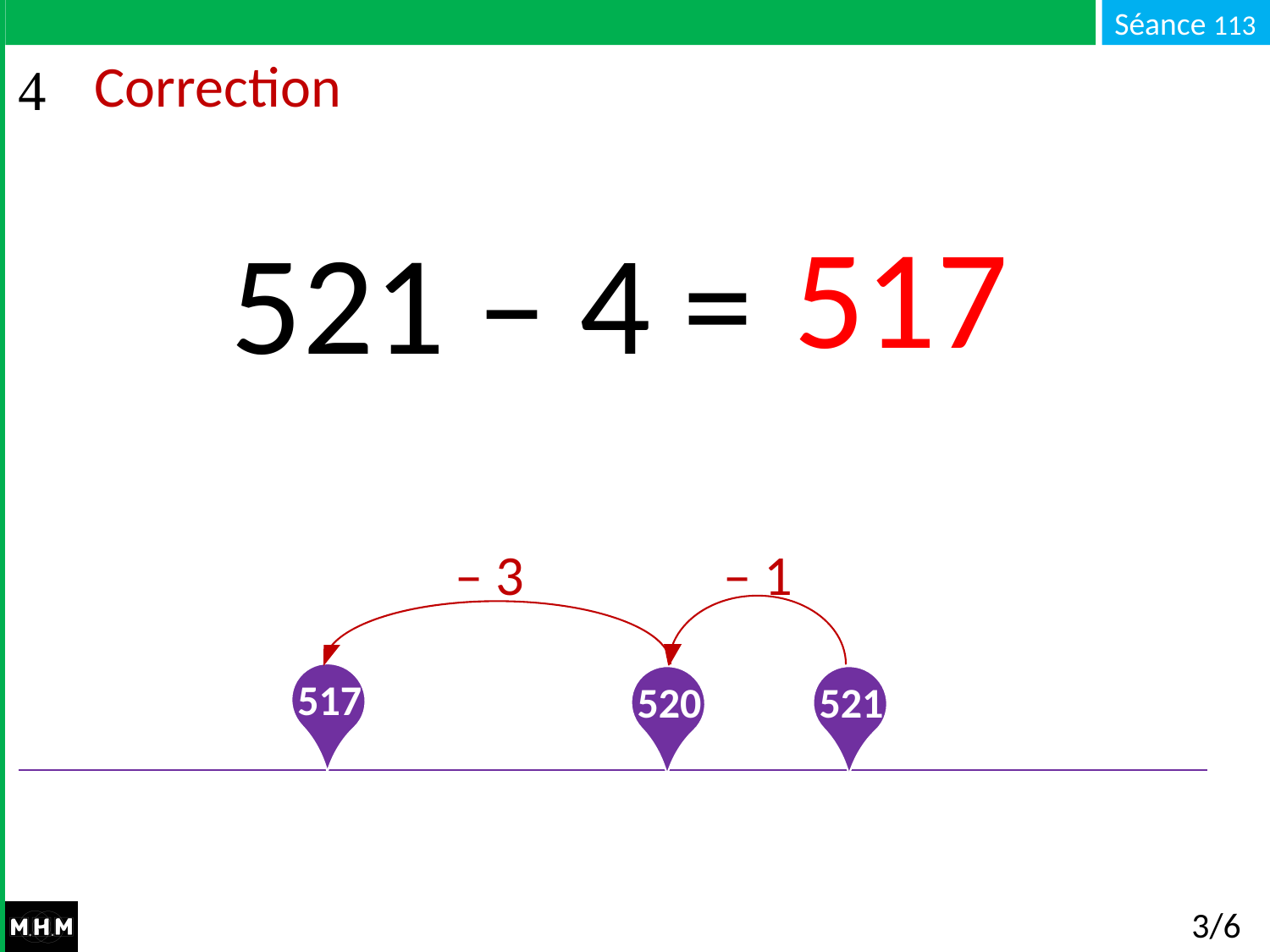

# Correction
517
521 – 4 = …
– 3
– 1

517
520
521
100
3/6